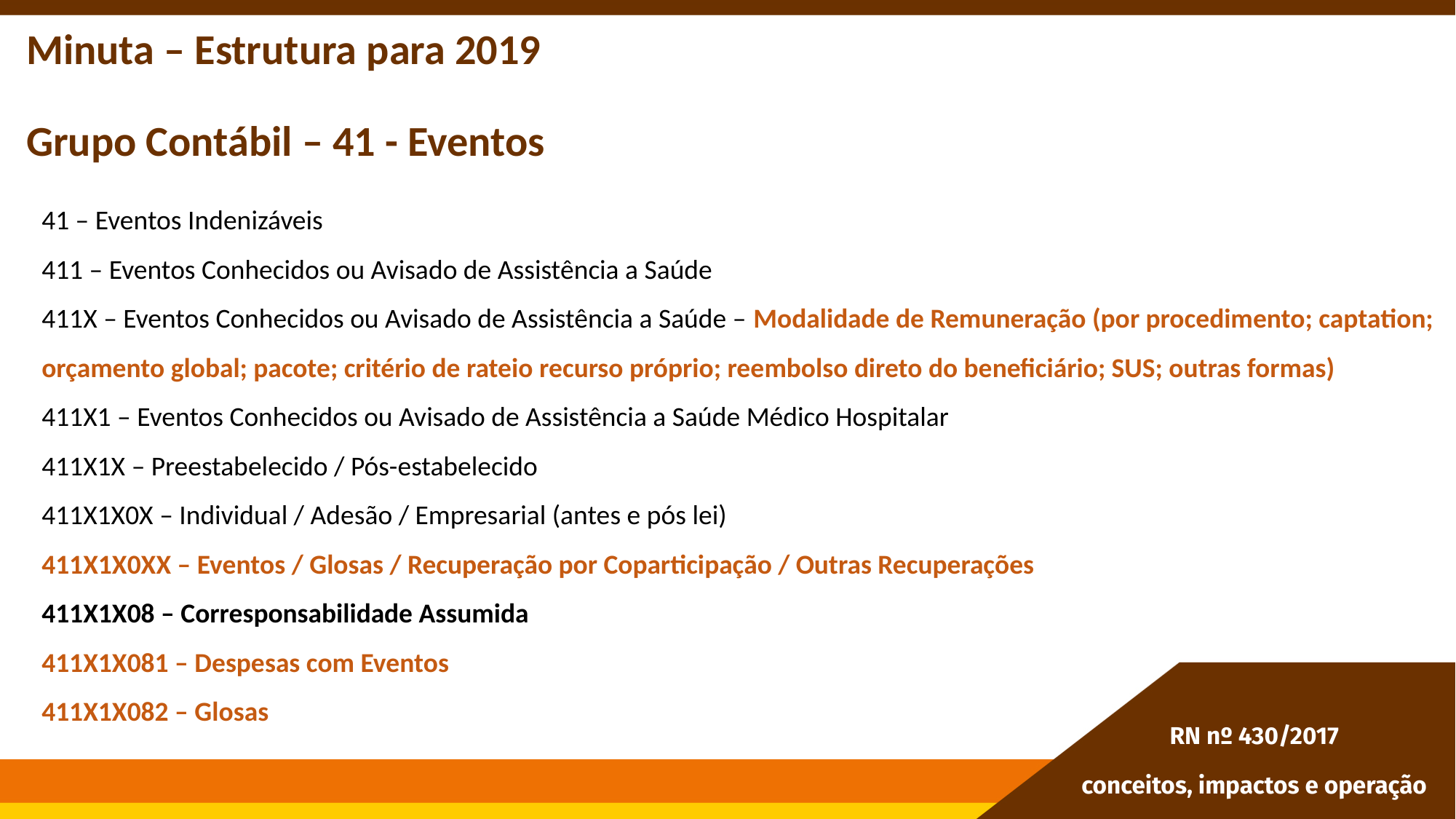

# Minuta – Estrutura para 2019 Grupo Contábil – 41 - Eventos
41 – Eventos Indenizáveis
411 – Eventos Conhecidos ou Avisado de Assistência a Saúde
411X – Eventos Conhecidos ou Avisado de Assistência a Saúde – Modalidade de Remuneração (por procedimento; captation; orçamento global; pacote; critério de rateio recurso próprio; reembolso direto do beneficiário; SUS; outras formas)
411X1 – Eventos Conhecidos ou Avisado de Assistência a Saúde Médico Hospitalar
411X1X – Preestabelecido / Pós-estabelecido
411X1X0X – Individual / Adesão / Empresarial (antes e pós lei)
411X1X0XX – Eventos / Glosas / Recuperação por Coparticipação / Outras Recuperações
411X1X08 – Corresponsabilidade Assumida
411X1X081 – Despesas com Eventos
411X1X082 – Glosas

RN nº 430/2017
conceitos, impactos e operação